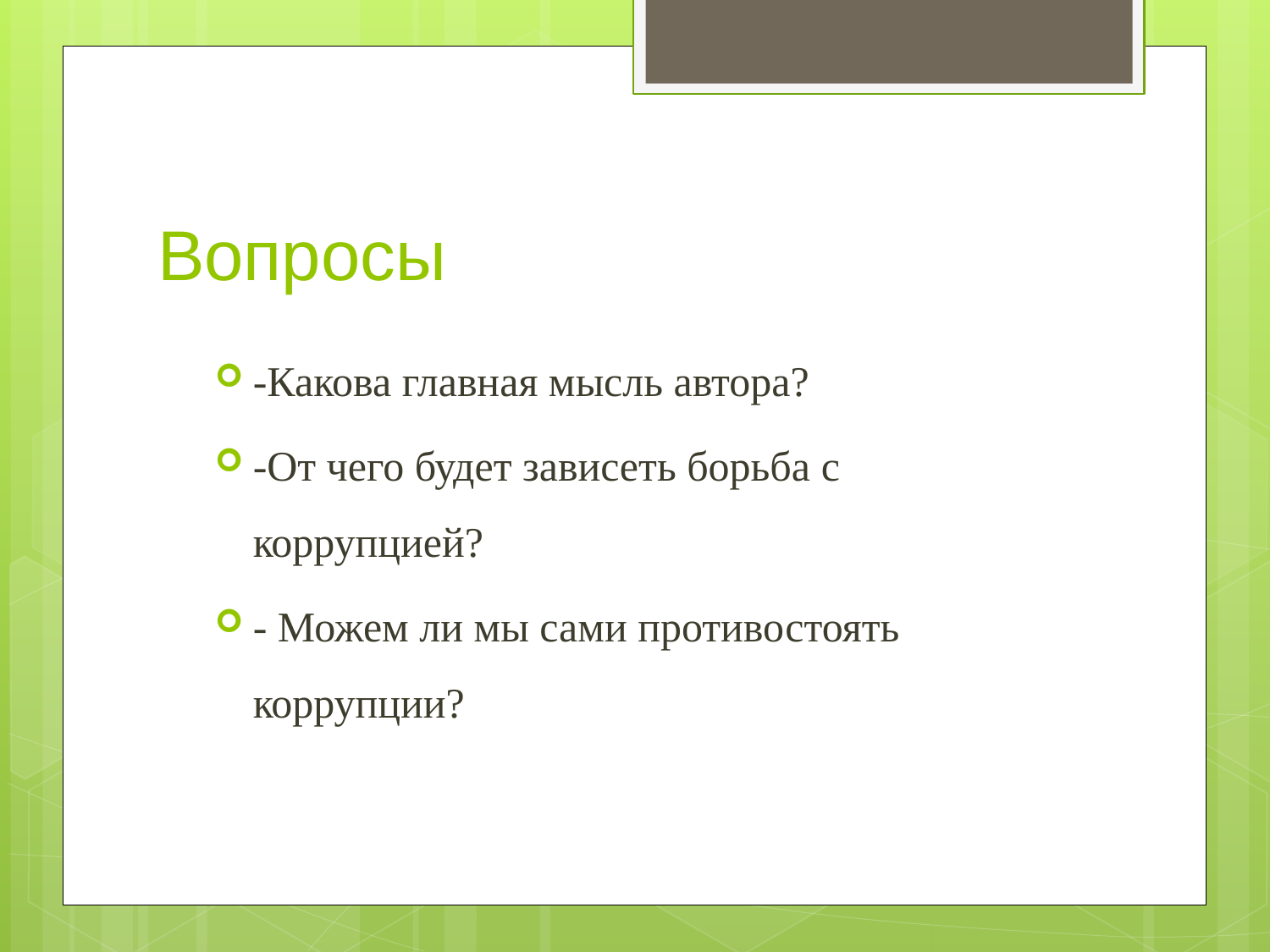

# Вопросы
-Какова главная мысль автора?
-От чего будет зависеть борьба с коррупцией?
- Можем ли мы сами противостоять коррупции?